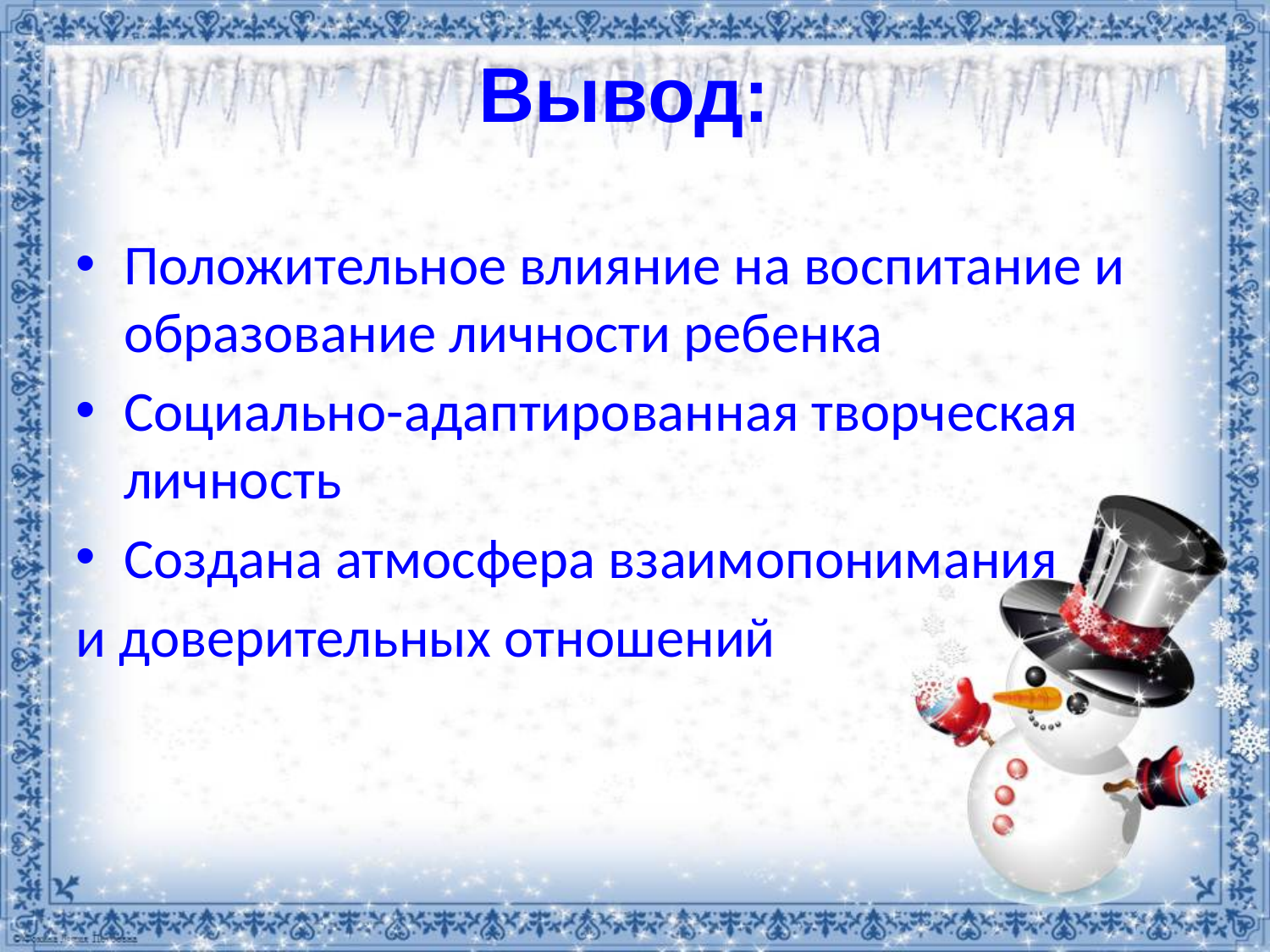

# Вывод:
Положительное влияние на воспитание и образование личности ребенка
Социально-адаптированная творческая личность
Создана атмосфера взаимопонимания
и доверительных отношений